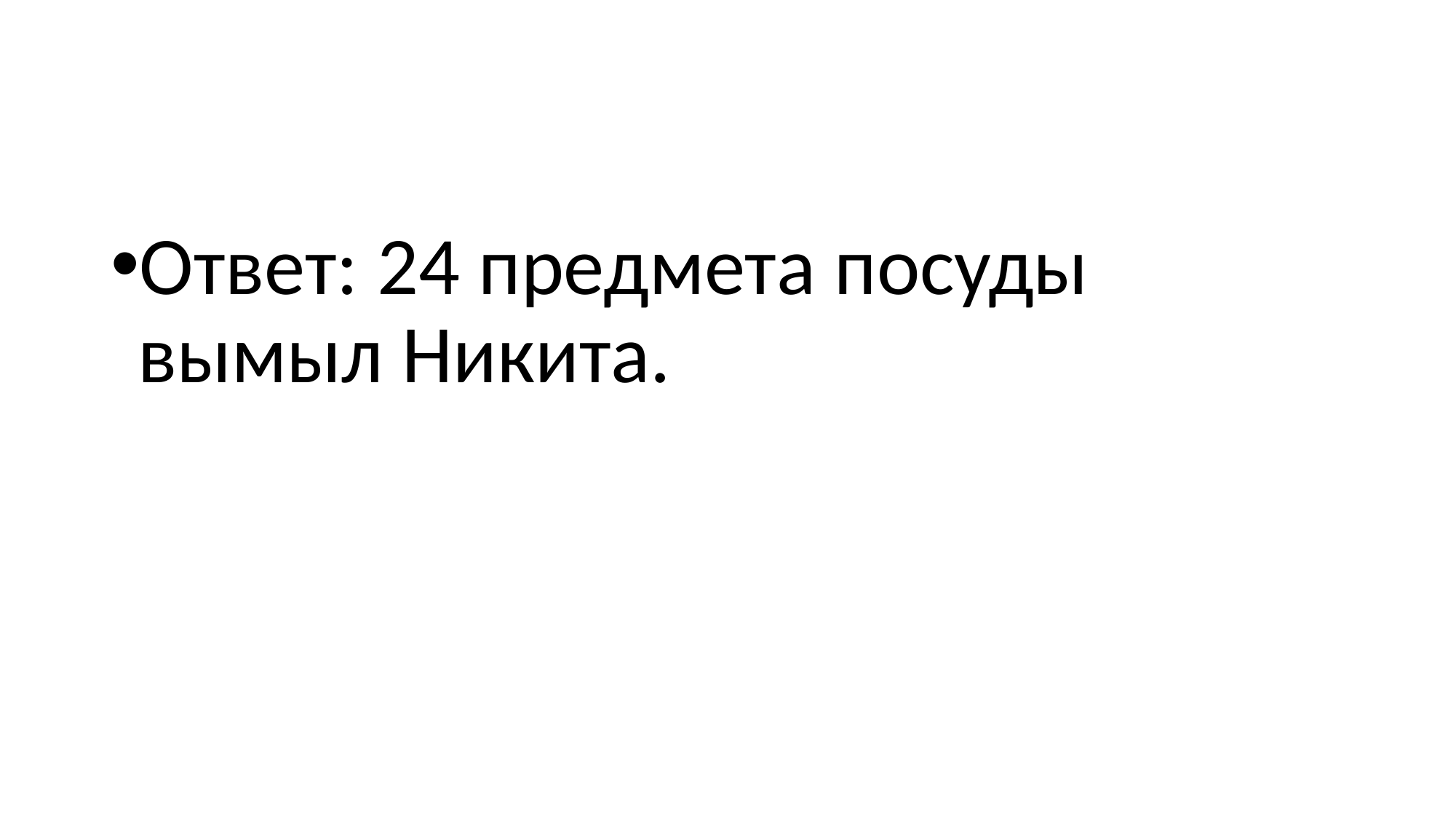

#
Ответ: 24 предмета посуды вымыл Никита.